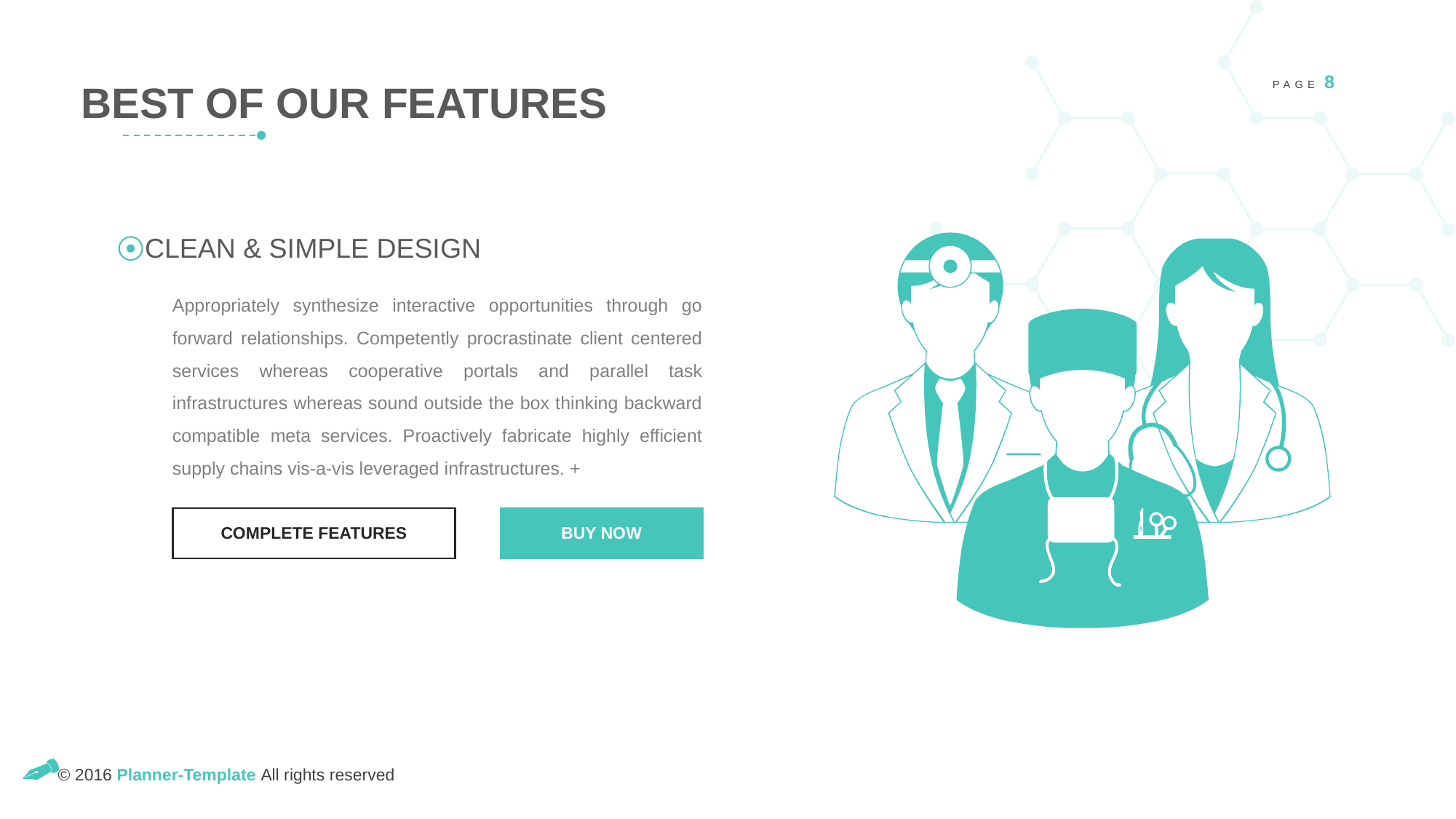

BEST OF OUR FEATURES
CLEAN & SIMPLE DESIGN

Appropriately synthesize interactive opportunities through go forward relationships. Competently procrastinate client centered services whereas cooperative portals and parallel task infrastructures whereas sound outside the box thinking backward compatible meta services. Proactively fabricate highly efficient supply chains vis-a-vis leveraged infrastructures. +

COMPLETE FEATURES
BUY NOW